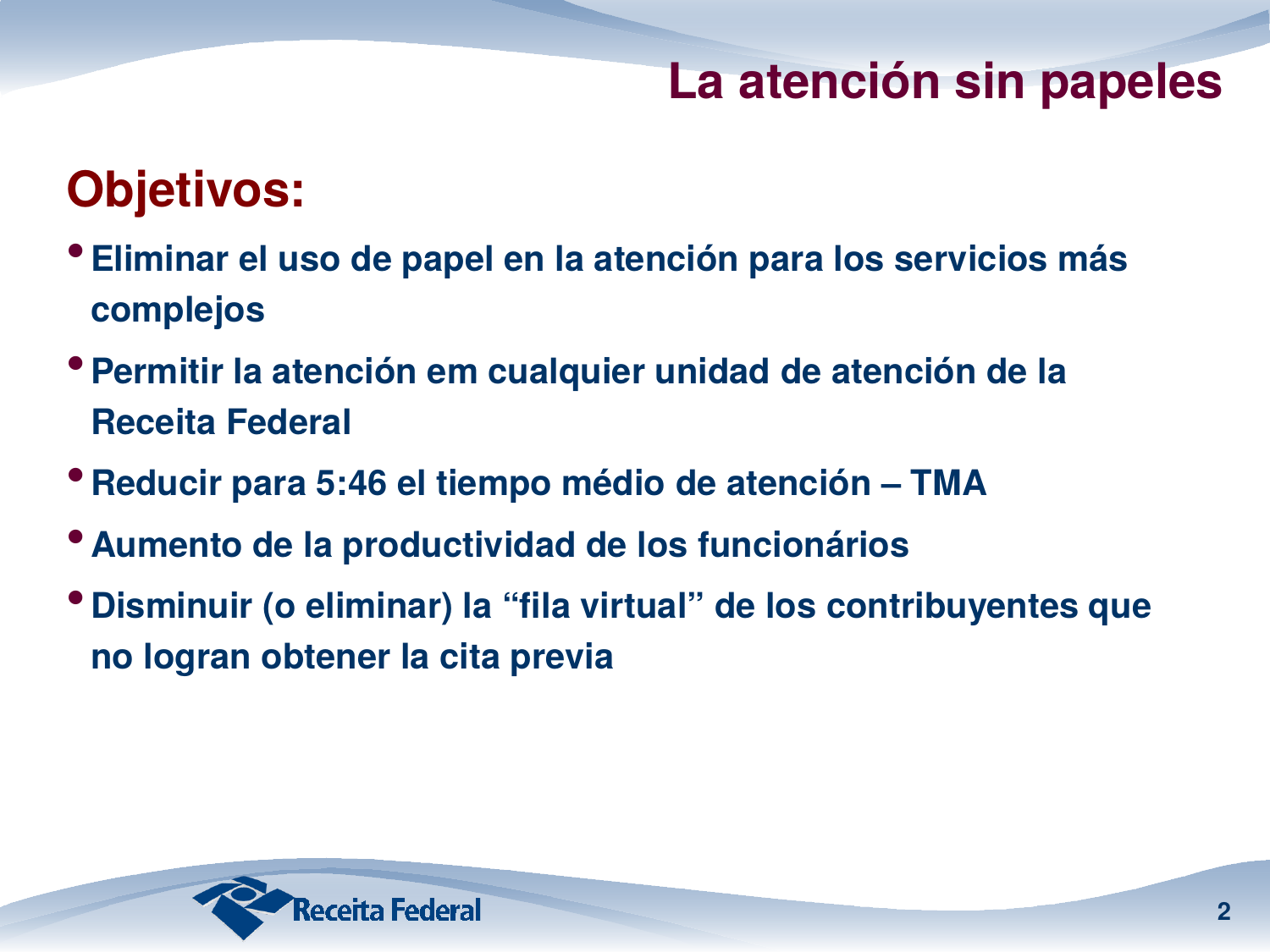

# La atención sin papeles
Objetivos:
Eliminar el uso de papel en la atención para los servicios más complejos
Permitir la atención em cualquier unidad de atención de la Receita Federal
Reducir para 5:46 el tiempo médio de atención – TMA
Aumento de la productividad de los funcionários
Disminuir (o eliminar) la “fila virtual” de los contribuyentes que no logran obtener la cita previa
2